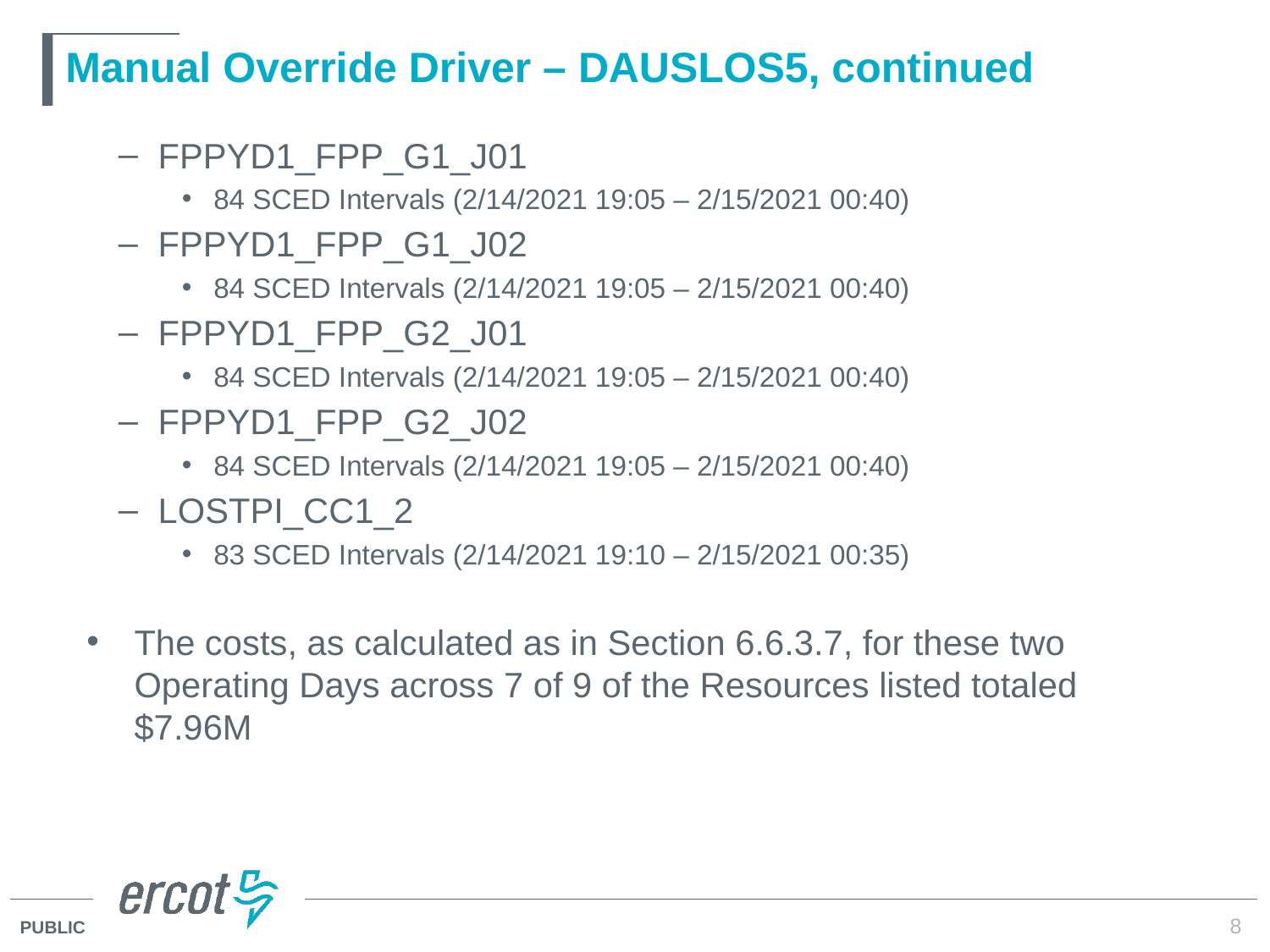

# Manual Override Driver – DAUSLOS5, continued
FPPYD1_FPP_G1_J01
84 SCED Intervals (2/14/2021 19:05 – 2/15/2021 00:40)
FPPYD1_FPP_G1_J02
84 SCED Intervals (2/14/2021 19:05 – 2/15/2021 00:40)
FPPYD1_FPP_G2_J01
84 SCED Intervals (2/14/2021 19:05 – 2/15/2021 00:40)
FPPYD1_FPP_G2_J02
84 SCED Intervals (2/14/2021 19:05 – 2/15/2021 00:40)
LOSTPI_CC1_2
83 SCED Intervals (2/14/2021 19:10 – 2/15/2021 00:35)

The costs, as calculated as in Section 6.6.3.7, for these two Operating Days across 7 of 9 of the Resources listed totaled $7.96M
8